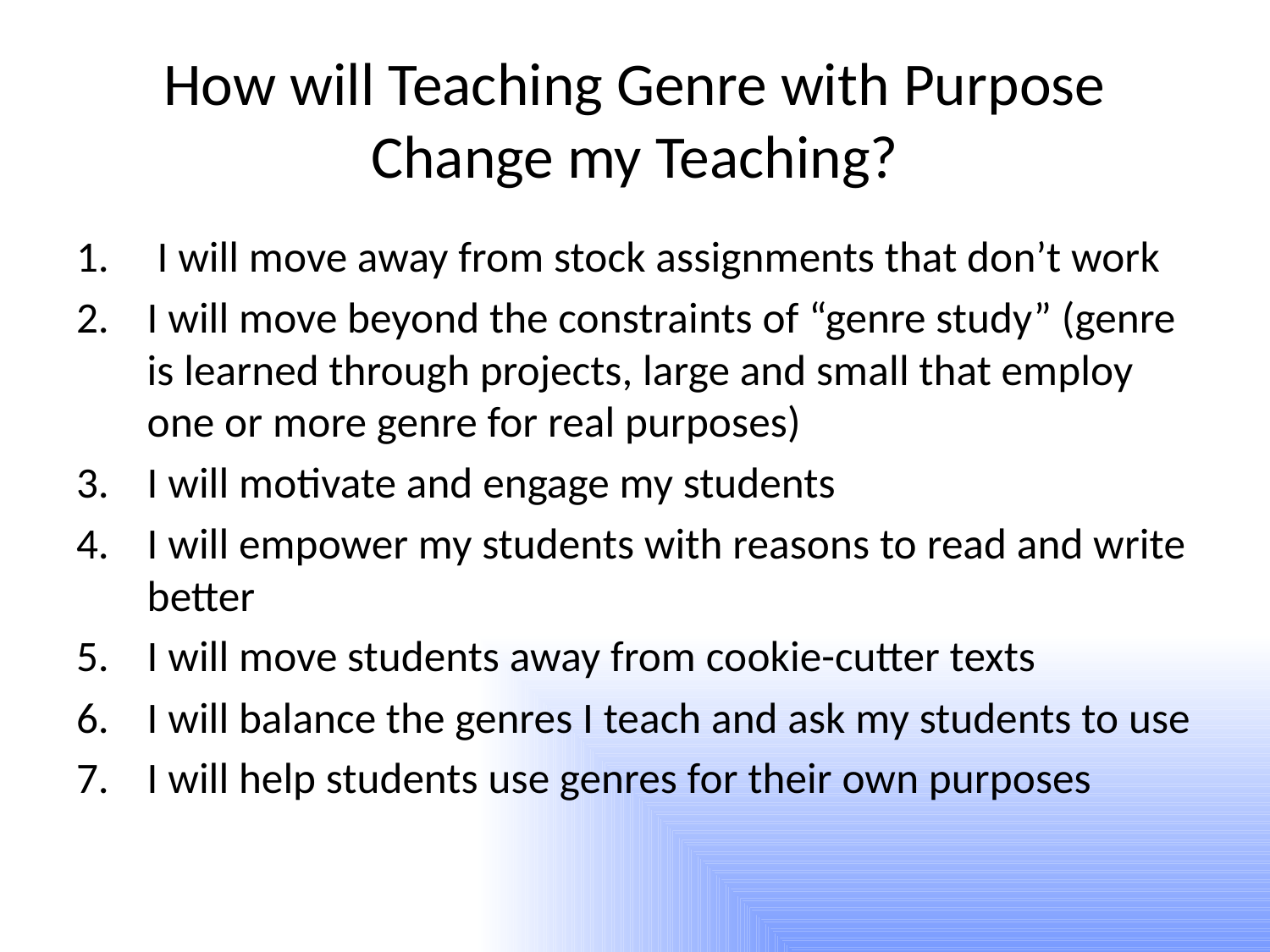

# How will Teaching Genre with Purpose Change my Teaching?
 I will move away from stock assignments that don’t work
I will move beyond the constraints of “genre study” (genre is learned through projects, large and small that employ one or more genre for real purposes)
I will motivate and engage my students
I will empower my students with reasons to read and write better
I will move students away from cookie-cutter texts
I will balance the genres I teach and ask my students to use
I will help students use genres for their own purposes